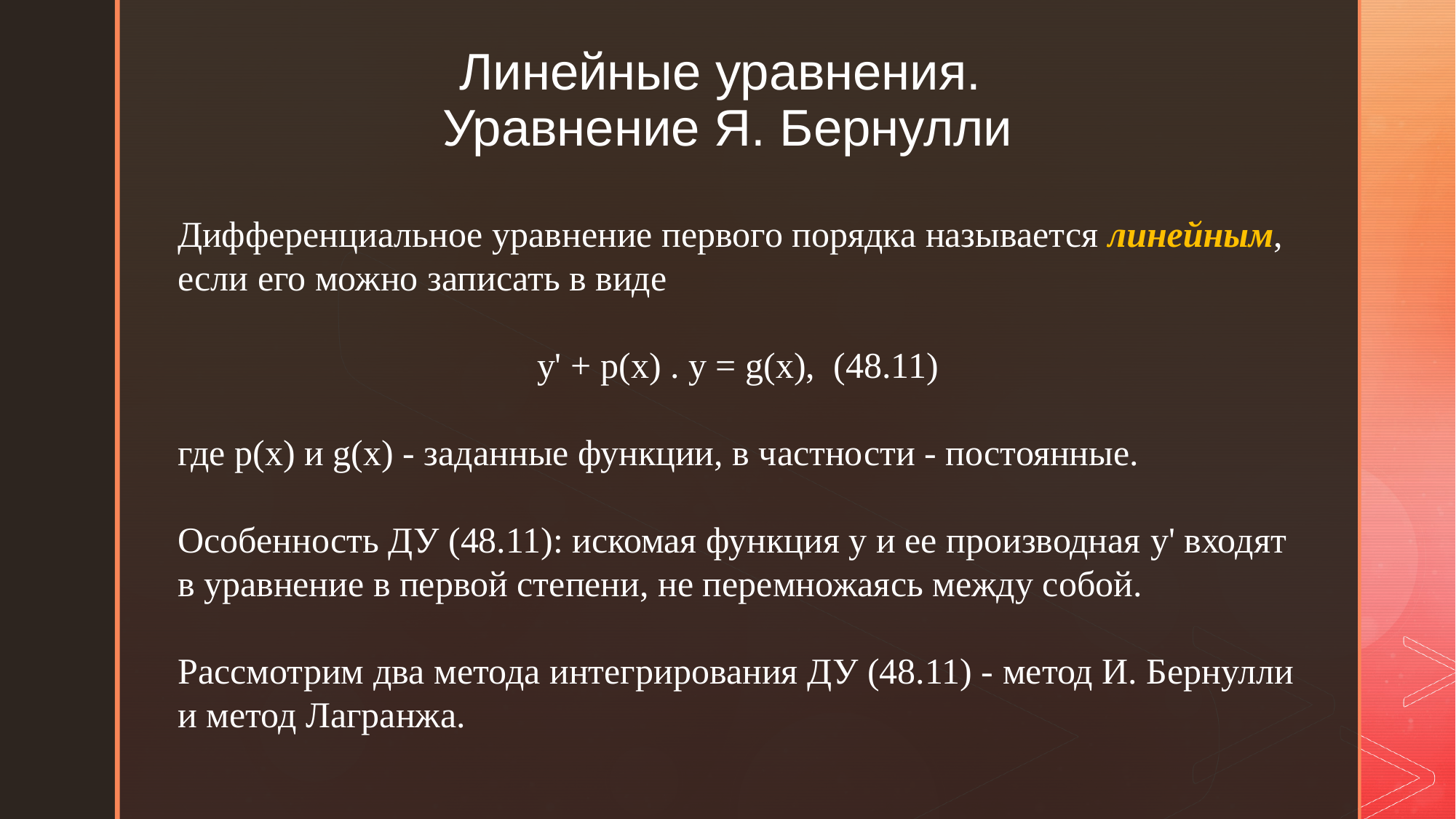

Линейные уравнения.
Уравнение Я. Бернулли
Дифференциальное уравнение первого порядка называется линейным, если его можно записать в виде
y' + p(x) . y = g(x),  (48.11)
где p(x) и g(x) - заданные функции, в частности - постоянные.

Особенность ДУ (48.11): искомая функция у и ее производная y' входят в уравнение в первой степени, не перемножаясь между собой.

Рассмотрим два метода интегрирования ДУ (48.11) - метод И. Бернулли и метод Лагранжа.